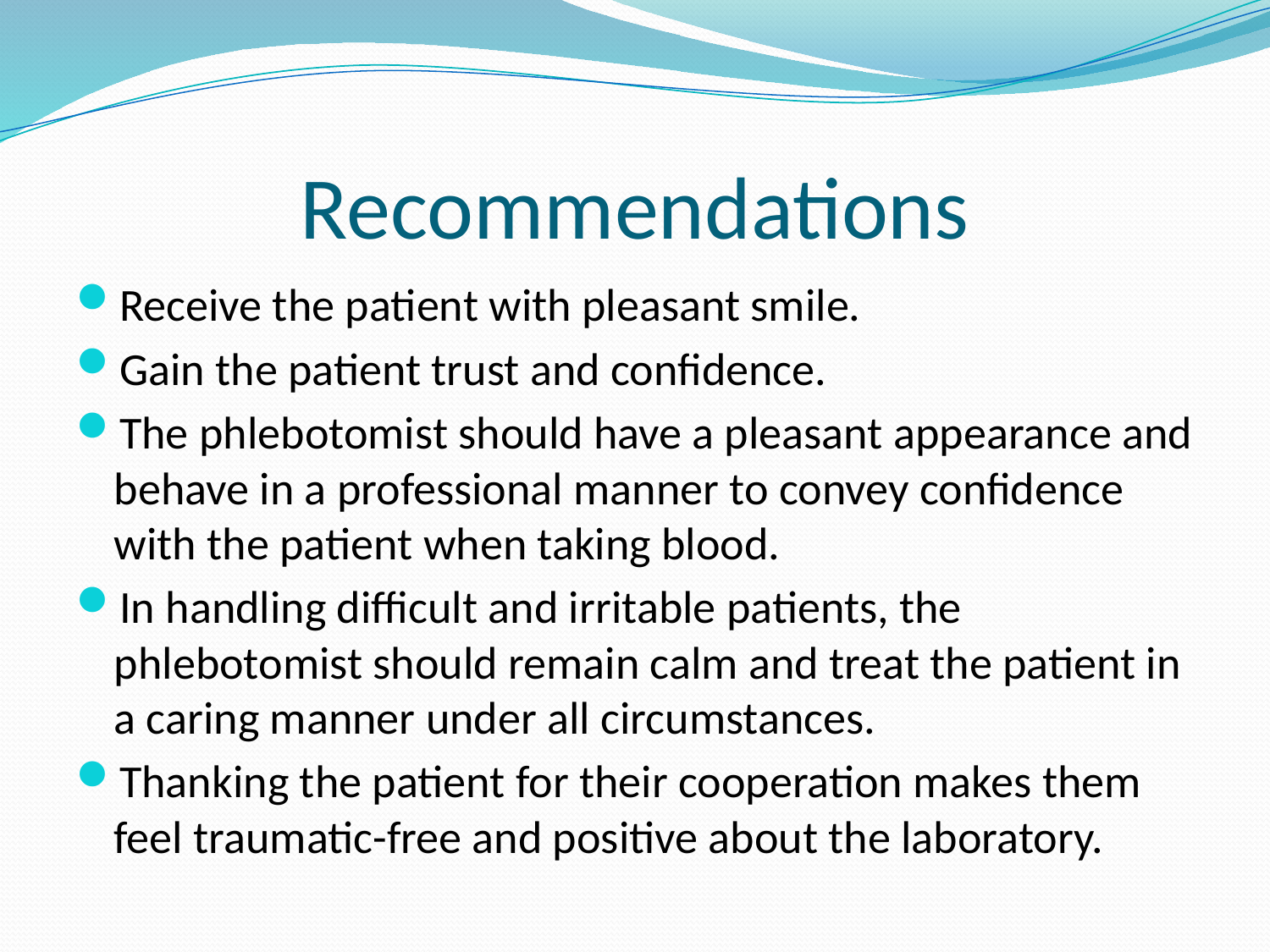

# Recommendations
Receive the patient with pleasant smile.
Gain the patient trust and confidence.
The phlebotomist should have a pleasant appearance and behave in a professional manner to convey confidence with the patient when taking blood.
In handling difficult and irritable patients, the phlebotomist should remain calm and treat the patient in a caring manner under all circumstances.
Thanking the patient for their cooperation makes them feel traumatic-free and positive about the laboratory.